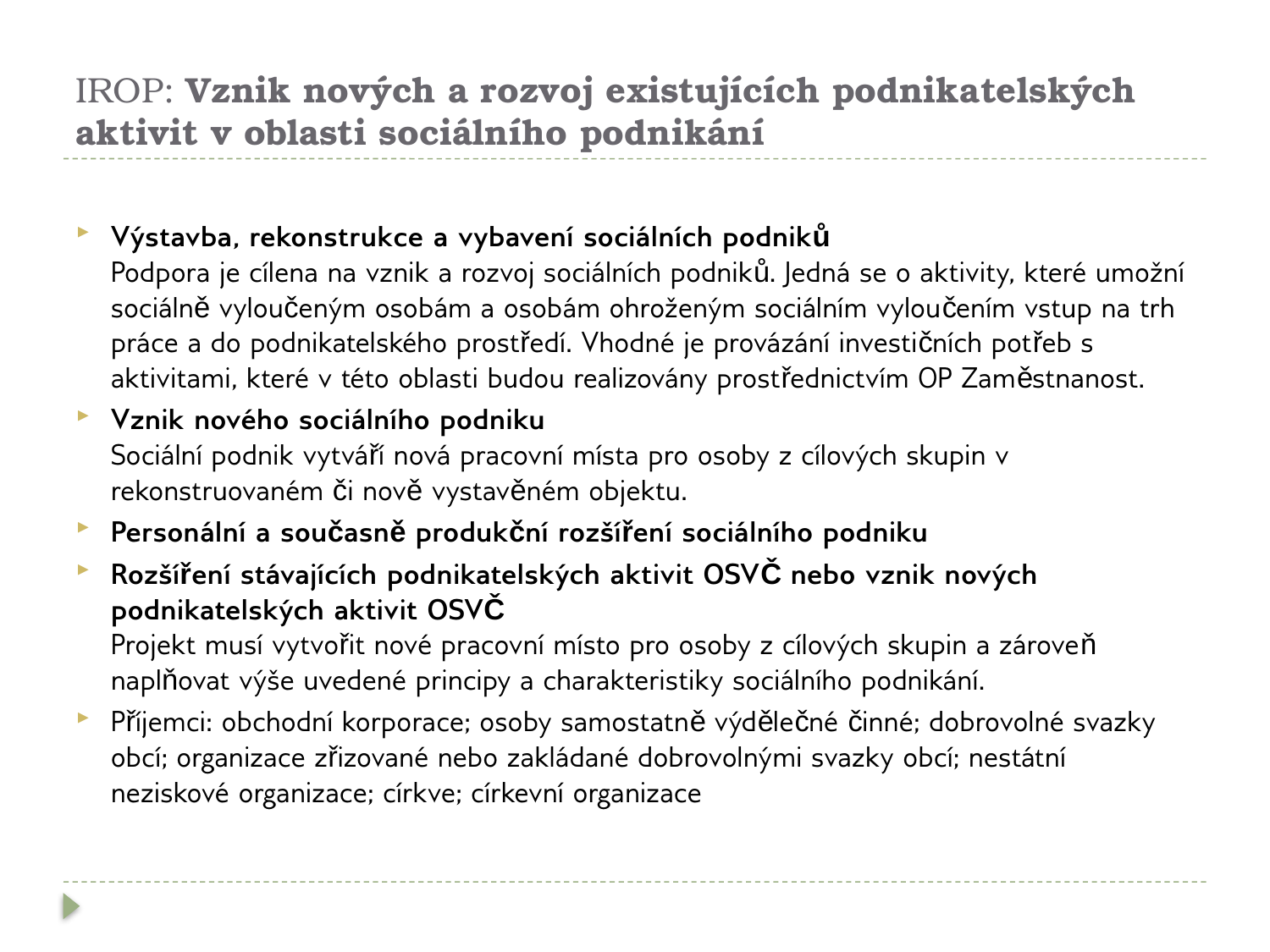

# IROP: Vznik nových a rozvoj existujících podnikatelských aktivit v oblasti sociálního podnikání

Výstavba, rekonstrukce a vybavení sociálních podniků
Podpora je cílena na vznik a rozvoj sociálních podniků. Jedná se o aktivity, které umožní sociálně vyloučeným osobám a osobám ohroženým sociálním vyloučením vstup na trh práce a do podnikatelského prostředí. Vhodné je provázání investičních potřeb s aktivitami, které v této oblasti budou realizovány prostřednictvím OP Zaměstnanost.
Vznik nového sociálního podniku
Sociální podnik vytváří nová pracovní místa pro osoby z cílových skupin v rekonstruovaném či nově vystavěném objektu.
Personální a současně produkční rozšíření sociálního podniku
Rozšíření stávajících podnikatelských aktivit OSVČ nebo vznik nových podnikatelských aktivit OSVČ
Projekt musí vytvořit nové pracovní místo pro osoby z cílových skupin a zároveň naplňovat výše uvedené principy a charakteristiky sociálního podnikání.
Příjemci: obchodní korporace; osoby samostatně výdělečné činné; dobrovolné svazky obcí; organizace zřizované nebo zakládané dobrovolnými svazky obcí; nestátní neziskové organizace; církve; církevní organizace